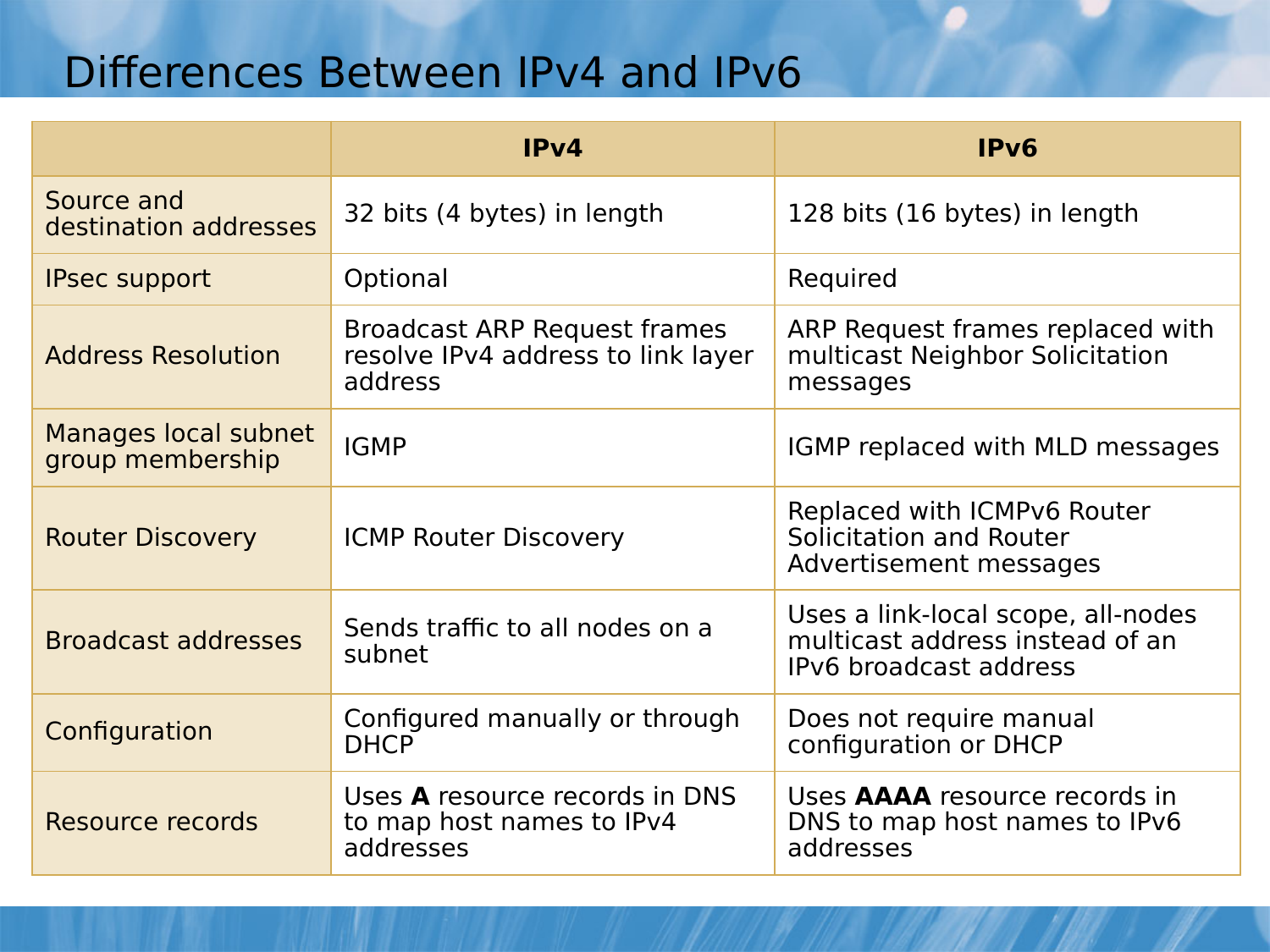

# Differences Between IPv4 and IPv6
|  | IPv4 | IPv6 |
| --- | --- | --- |
| Source and destination addresses | 32 bits (4 bytes) in length | 128 bits (16 bytes) in length |
| IPsec support | Optional | Required |
| Address Resolution | Broadcast ARP Request frames resolve IPv4 address to link layer address | ARP Request frames replaced with multicast Neighbor Solicitation messages |
| Manages local subnet group membership | IGMP | IGMP replaced with MLD messages |
| Router Discovery | ICMP Router Discovery | Replaced with ICMPv6 Router Solicitation and Router Advertisement messages |
| Broadcast addresses | Sends traffic to all nodes on a subnet | Uses a link-local scope, all-nodes multicast address instead of an IPv6 broadcast address |
| Configuration | Configured manually or through DHCP | Does not require manual configuration or DHCP |
| Resource records | Uses A resource records in DNS to map host names to IPv4 addresses | Uses AAAA resource records in DNS to map host names to IPv6 addresses |